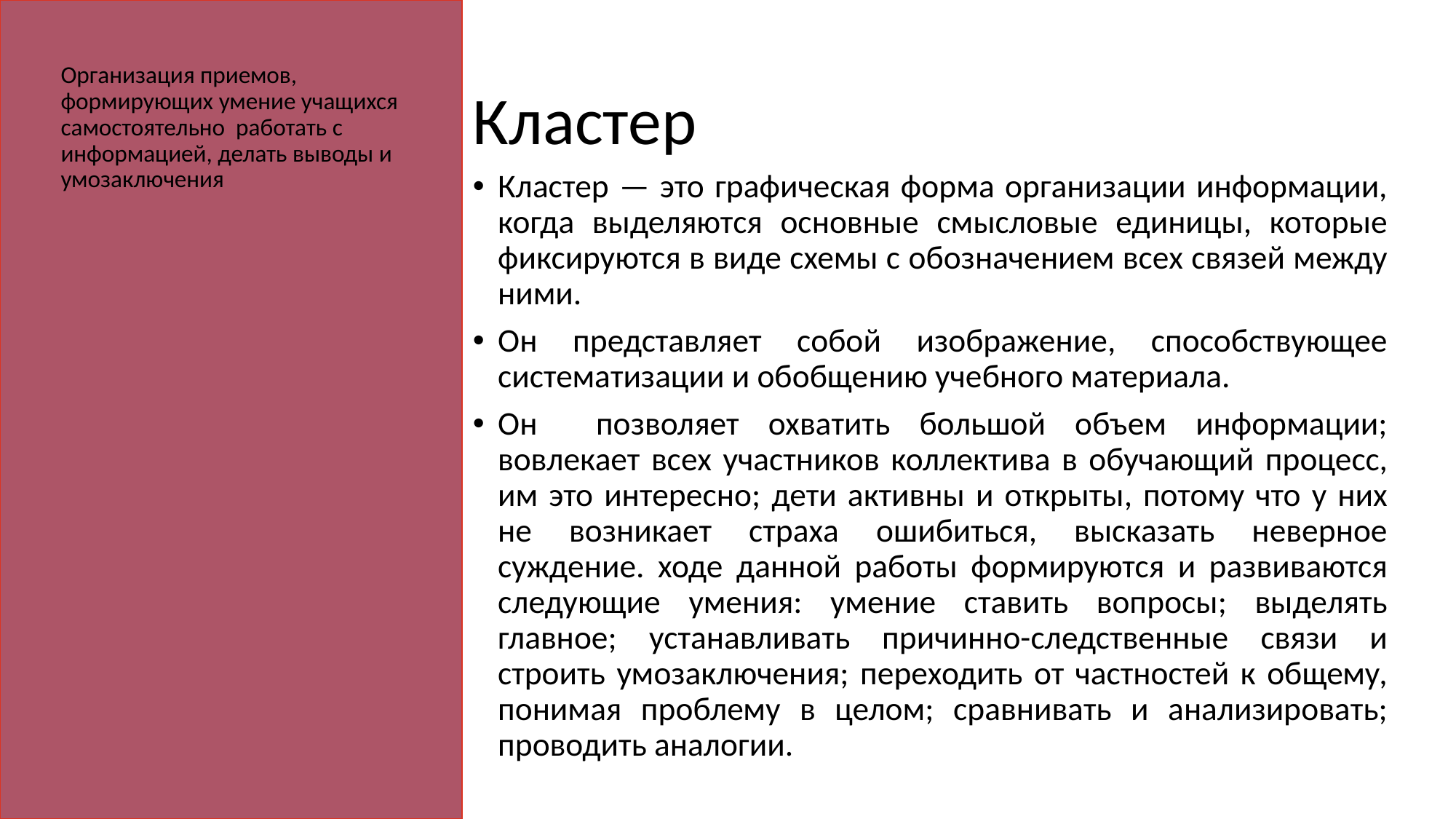

Организация приемов, формирующих умение учащихся самостоятельно  работать с информацией, делать выводы и умозаключения

# Кластер

Кластер — это графическая форма организации информации, когда выделяются основные смысловые единицы, которые фиксируются в виде схемы с обозначением всех связей между ними.
Он представляет собой изображение, способствующее систематизации и обобщению учебного материала.
Он  позволяет охватить большой объем информации; вовлекает всех участников коллектива в обучающий процесс, им это интересно; дети активны и открыты, потому что у них не возникает страха ошибиться, высказать неверное суждение. ходе данной работы формируются и развиваются следующие умения: умение ставить вопросы; выделять главное; устанавливать причинно-следственные связи и строить умозаключения; переходить от частностей к общему, понимая проблему в целом; сравнивать и анализировать; проводить аналогии.